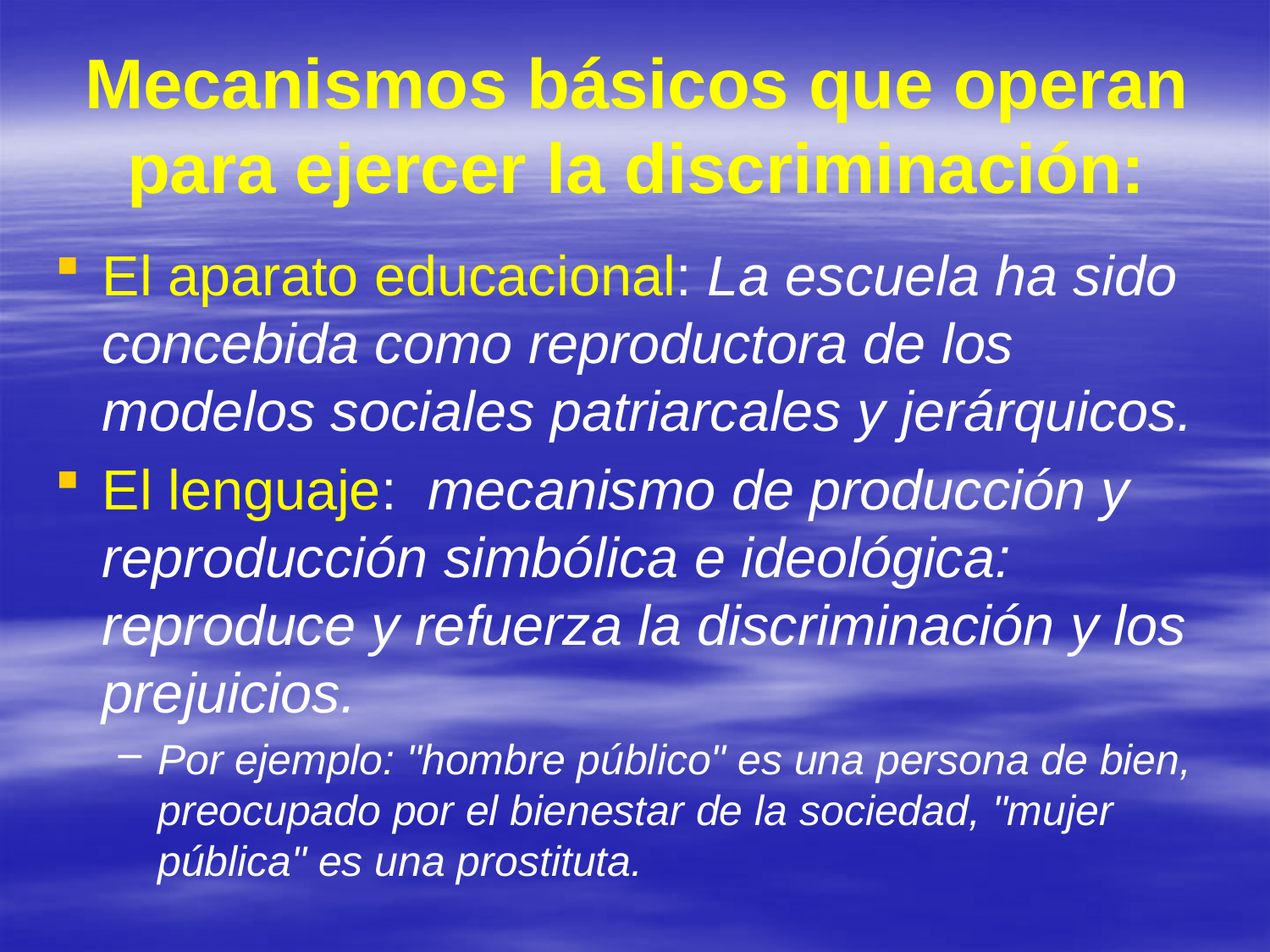

# Mecanismos básicos que operan para ejercer la discriminación:
El aparato educacional: La escuela ha sido concebida como reproductora de los modelos sociales patriarcales y jerárquicos.
El lenguaje:  mecanismo de producción y reproducción simbólica e ideológica: reproduce y refuerza la discriminación y los prejuicios.
Por ejemplo: "hombre público" es una persona de bien, preocupado por el bienestar de la sociedad, "mujer pública" es una prostituta.